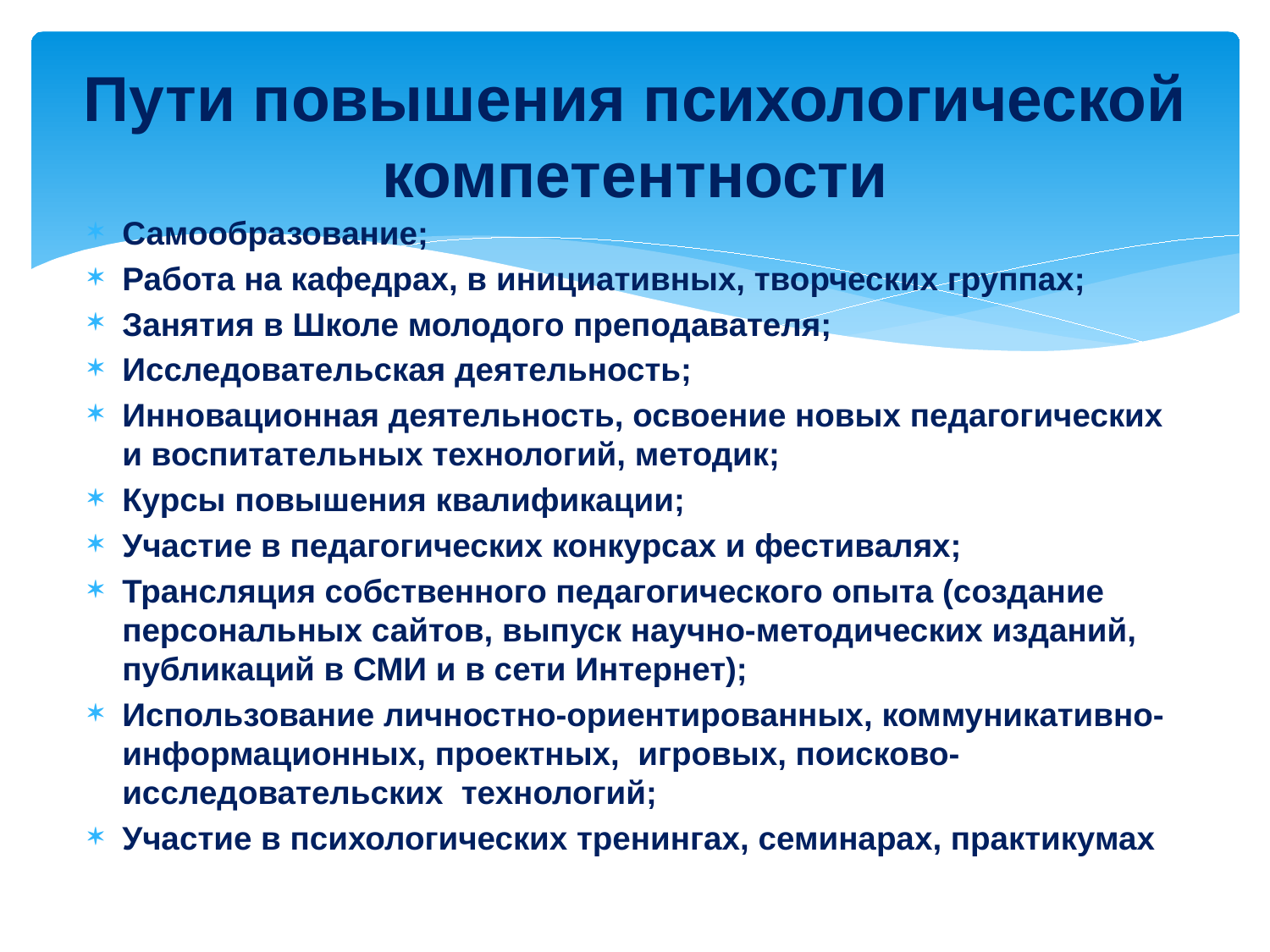

# Пути повышения психологической компетентности
Самообразование;
Работа на кафедрах, в инициативных, творческих группах;
Занятия в Школе молодого преподавателя;
Исследовательская деятельность;
Инновационная деятельность, освоение новых педагогических и воспитательных технологий, методик;
Курсы повышения квалификации;
Участие в педагогических конкурсах и фестивалях;
Трансляция собственного педагогического опыта (создание персональных сайтов, выпуск научно-методических изданий, публикаций в СМИ и в сети Интернет);
Использование личностно-ориентированных, коммуникативно-информационных, проектных,  игровых, поисково-исследовательских  технологий;
Участие в психологических тренингах, семинарах, практикумах